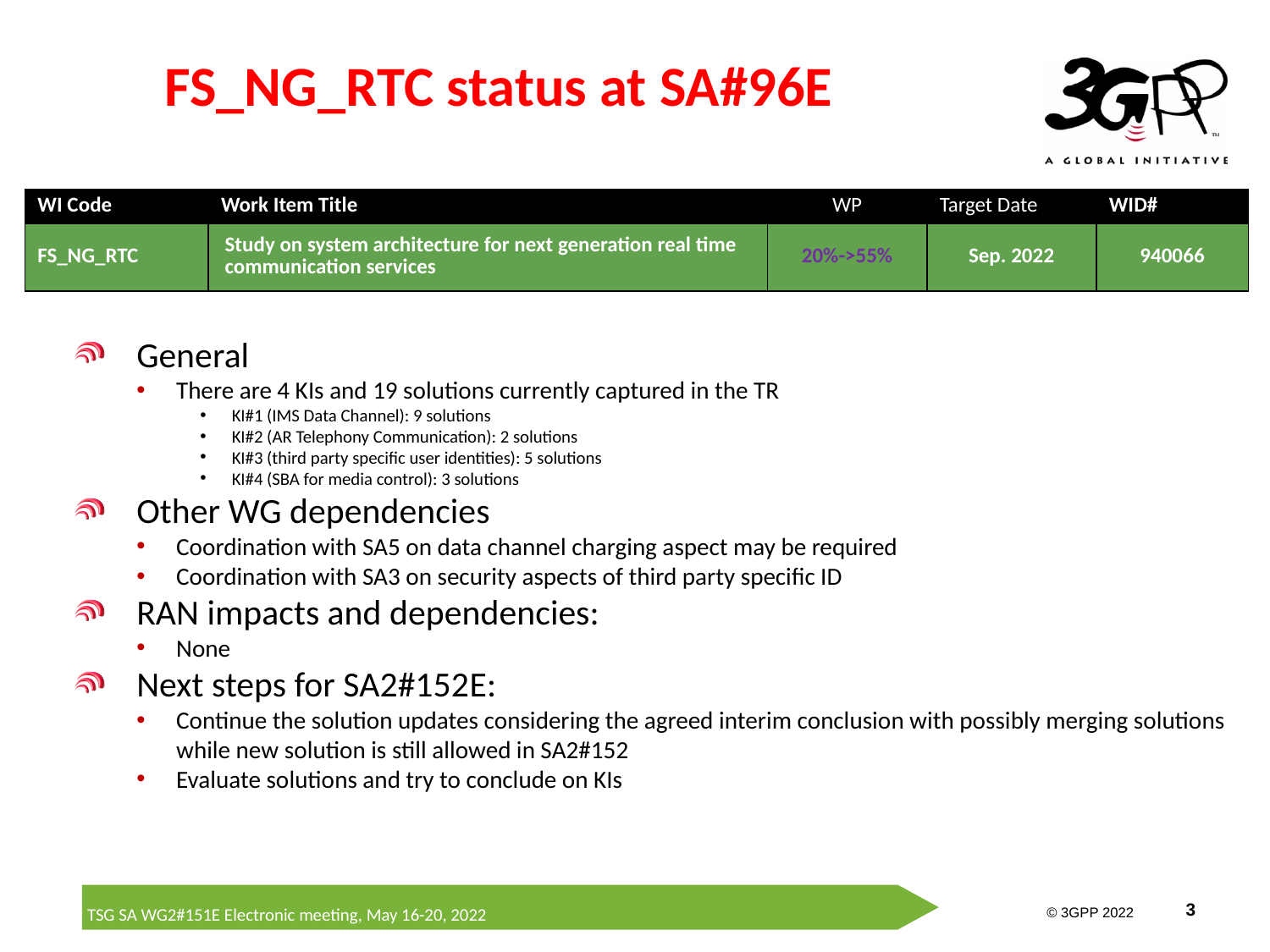

# FS_NG_RTC status at SA#96E
| WI Code | Work Item Title | WP | Target Date | WID# |
| --- | --- | --- | --- | --- |
| FS\_NG\_RTC | Study on system architecture for next generation real time communication services | 20%->55% | Sep. 2022 | 940066 |
General
There are 4 KIs and 19 solutions currently captured in the TR
KI#1 (IMS Data Channel): 9 solutions
KI#2 (AR Telephony Communication): 2 solutions
KI#3 (third party specific user identities): 5 solutions
KI#4 (SBA for media control): 3 solutions
Other WG dependencies
Coordination with SA5 on data channel charging aspect may be required
Coordination with SA3 on security aspects of third party specific ID
RAN impacts and dependencies:
None
Next steps for SA2#152E:
Continue the solution updates considering the agreed interim conclusion with possibly merging solutions while new solution is still allowed in SA2#152
Evaluate solutions and try to conclude on KIs